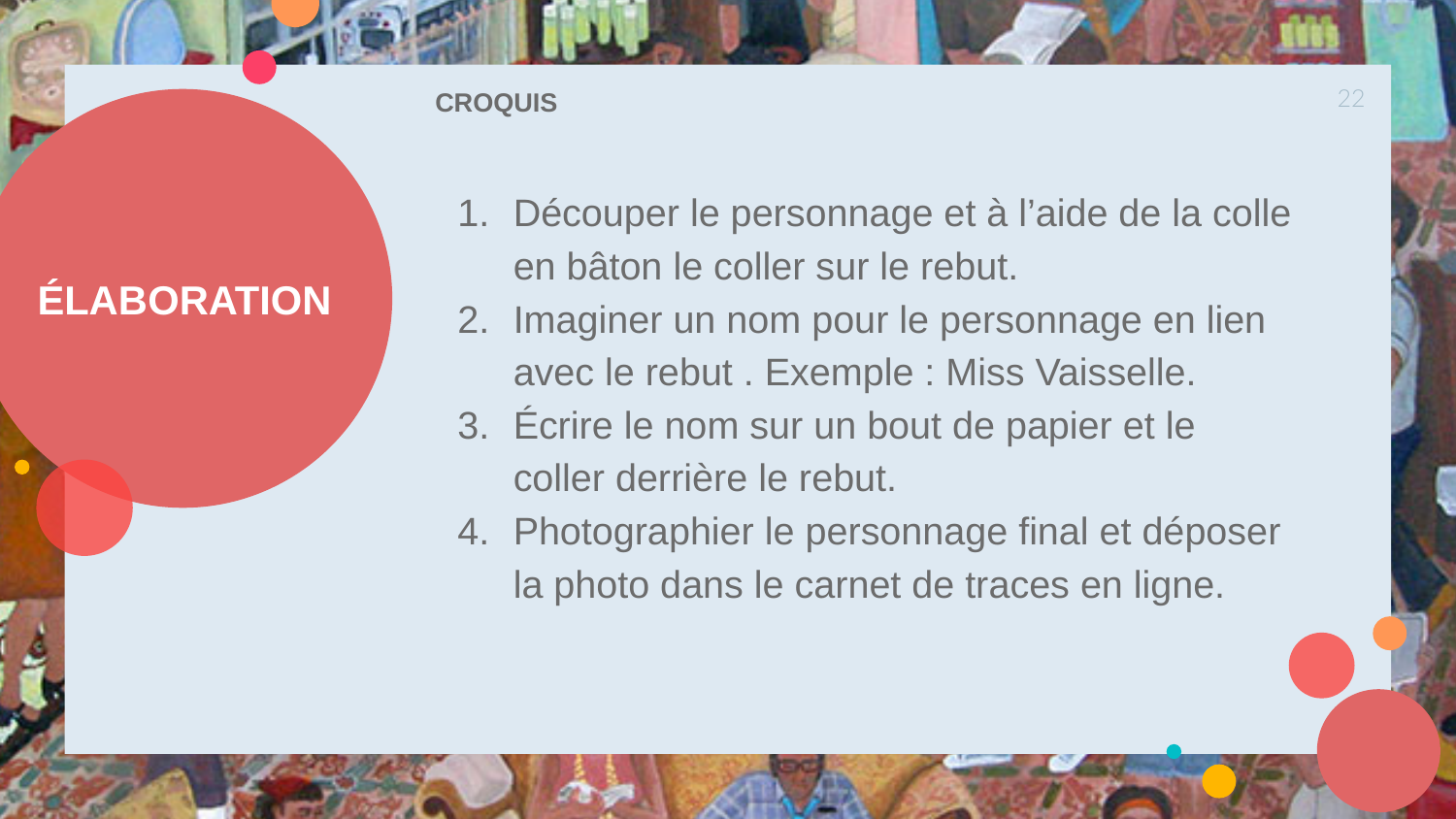

22
CROQUIS

# ÉLABORATION
Découper le personnage et à l’aide de la colle en bâton le coller sur le rebut.
Imaginer un nom pour le personnage en lien avec le rebut . Exemple : Miss Vaisselle.
Écrire le nom sur un bout de papier et le coller derrière le rebut.
Photographier le personnage final et déposer la photo dans le carnet de traces en ligne.